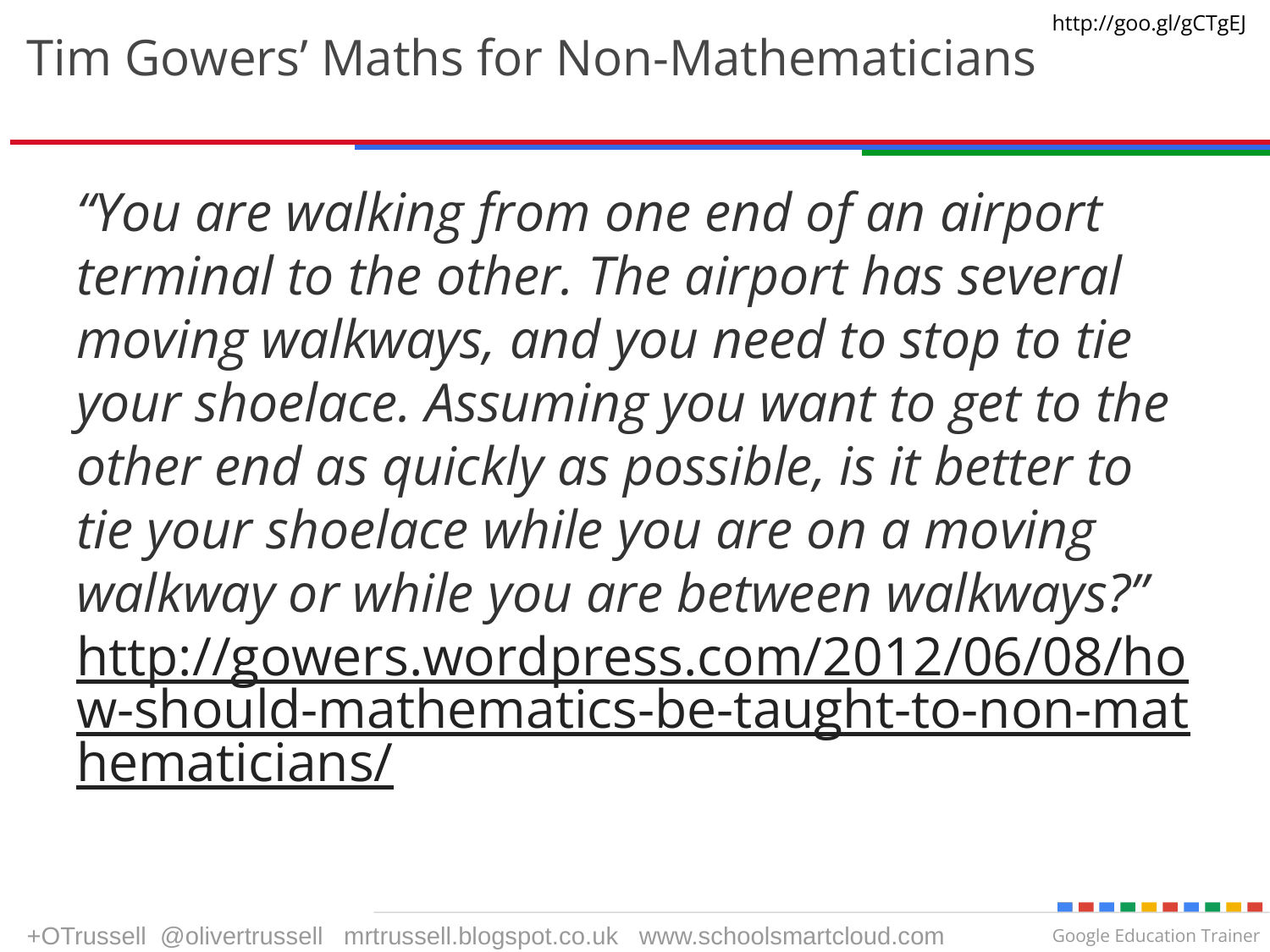

# Tim Gowers’ Maths for Non-Mathematicians
“You are walking from one end of an airport terminal to the other. The airport has several moving walkways, and you need to stop to tie your shoelace. Assuming you want to get to the other end as quickly as possible, is it better to tie your shoelace while you are on a moving walkway or while you are between walkways?”
http://gowers.wordpress.com/2012/06/08/how-should-mathematics-be-taught-to-non-mathematicians/